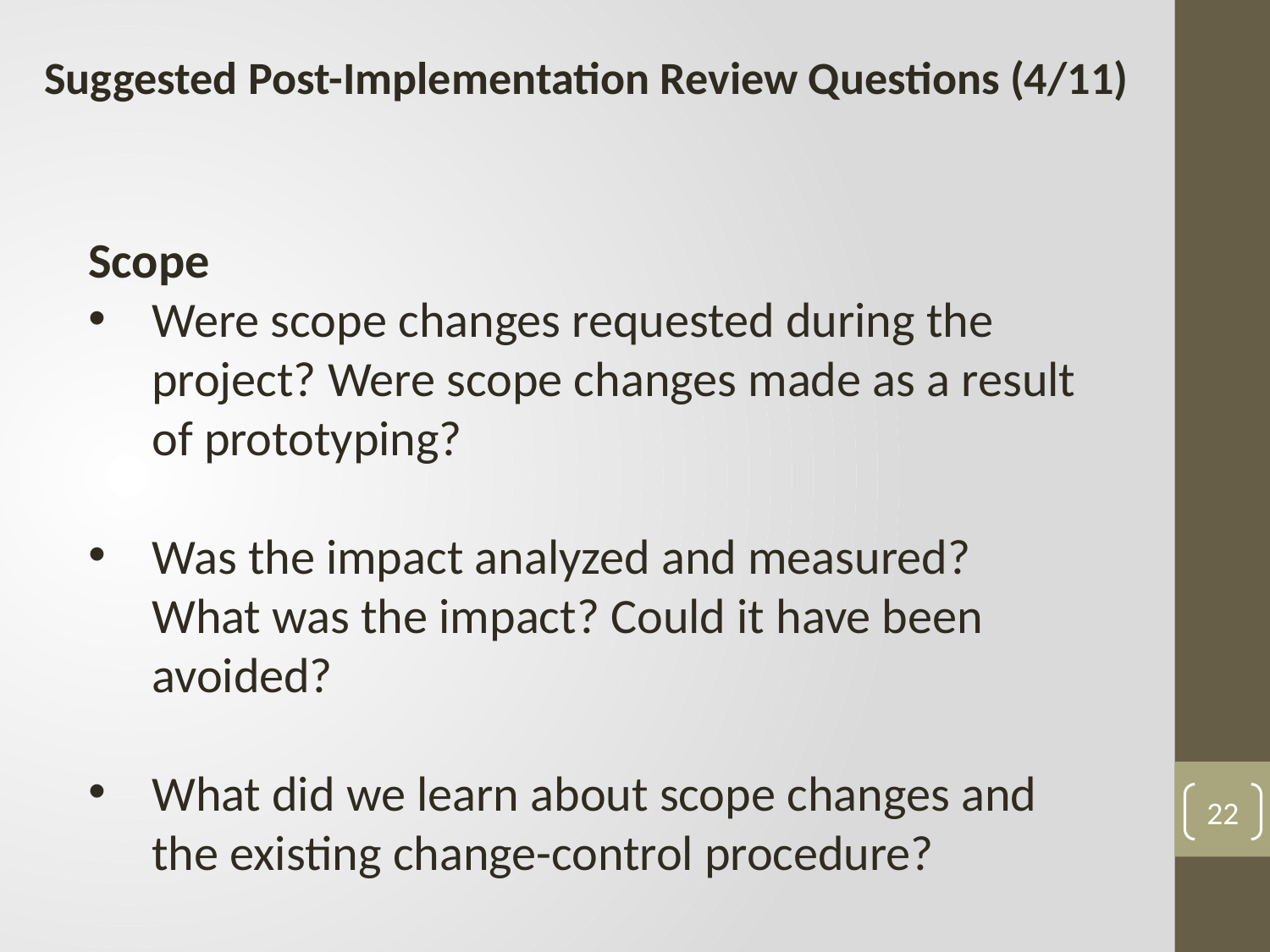

Suggested Post-Implementation Review Questions (4/11)
Scope
Were scope changes requested during the project? Were scope changes made as a result of prototyping?

Was the impact analyzed and measured? What was the impact? Could it have been avoided?

What did we learn about scope changes and the existing change-control procedure?
22